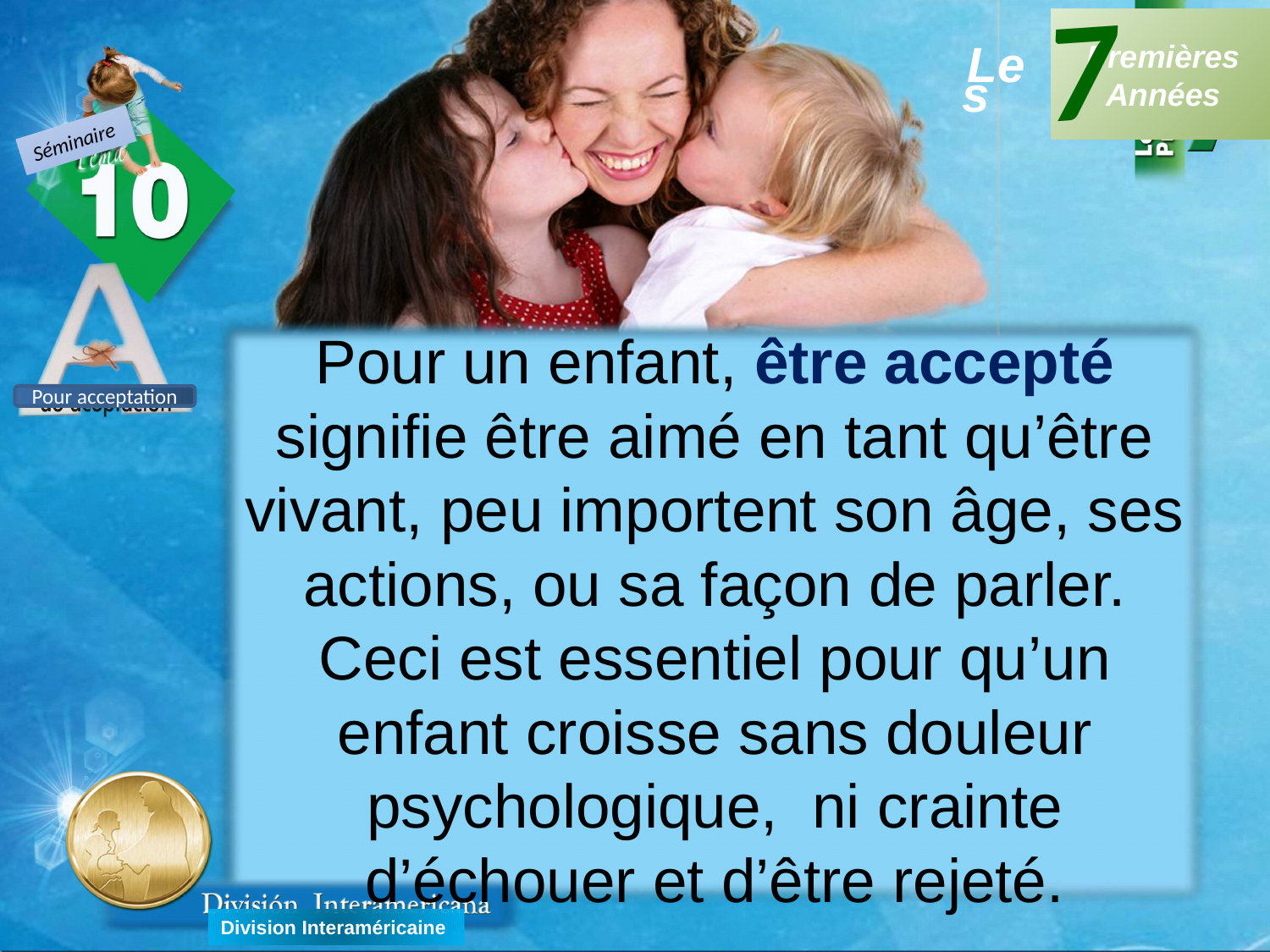

7
Premières
Années
Les
Séminaire
Pour un enfant, être accepté signifie être aimé en tant qu’être vivant, peu importent son âge, ses actions, ou sa façon de parler. Ceci est essentiel pour qu’un enfant croisse sans douleur psychologique,  ni crainte d’échouer et d’être rejeté.
Pour acceptation
Division Interaméricaine